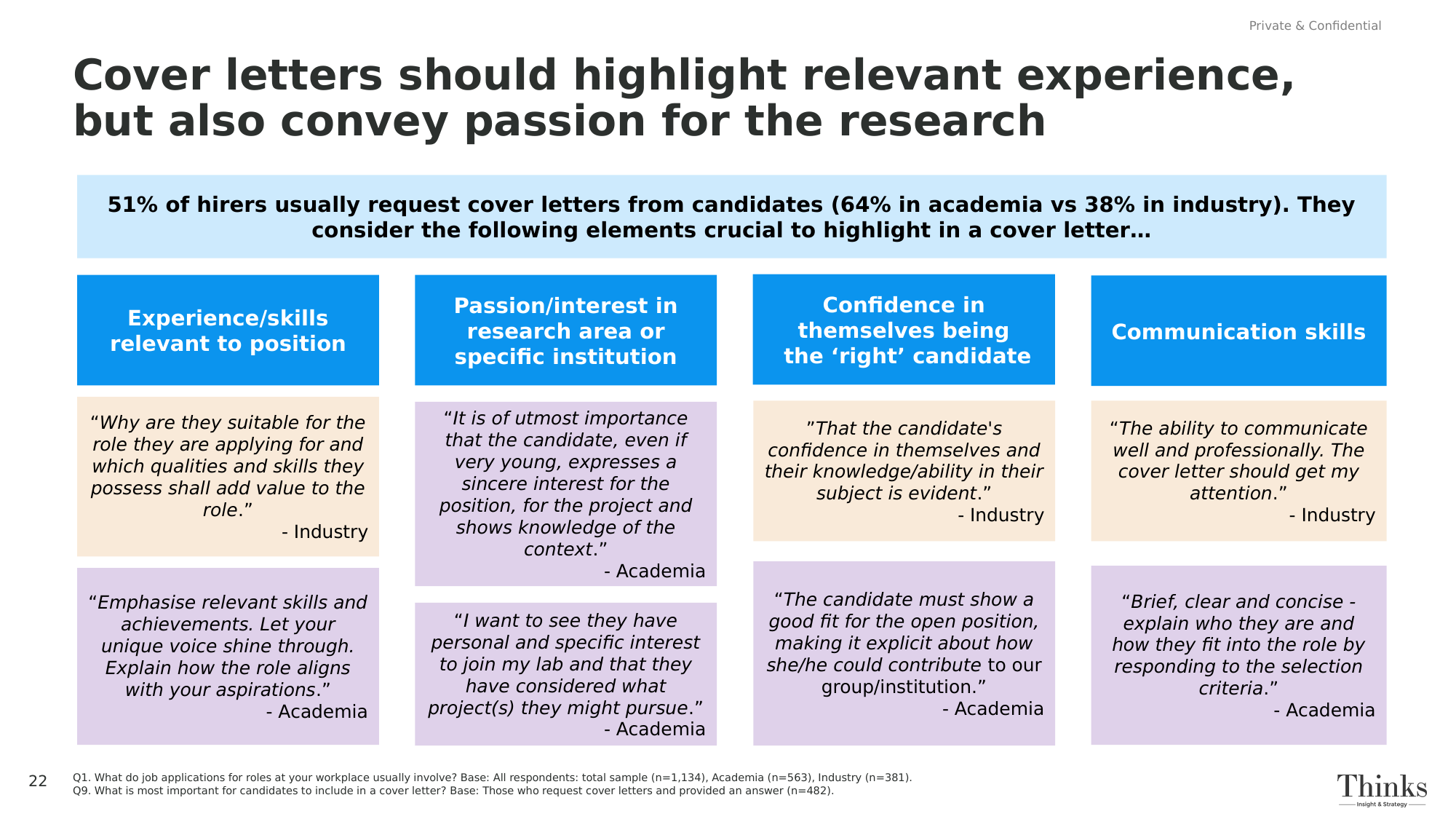

Private & Confidential
Cover letters should highlight relevant experience, but also convey passion for the research
51% of hirers usually request cover letters from candidates (64% in academia vs 38% in industry). They consider the following elements crucial to highlight in a cover letter…
Confidence in themselves being
 the ‘right’ candidate
Experience/skills relevant to position
Passion/interest in research area or specific institution
Communication skills

“Why are they suitable for the role they are applying for and which qualities and skills they possess shall add value to the role.”
- Industry
”That the candidate's confidence in themselves and their knowledge/ability in their subject is evident.”
- Industry
“The ability to communicate well and professionally. The cover letter should get my attention.”
- Industry
“It is of utmost importance that the candidate, even if very young, expresses a sincere interest for the position, for the project and shows knowledge of the context.”
- Academia
“The candidate must show a good fit for the open position, making it explicit about how she/he could contribute to our group/institution.”
- Academia
“Brief, clear and concise - explain who they are and how they fit into the role by responding to the selection criteria.”
- Academia
“Emphasise relevant skills and achievements. Let your unique voice shine through. Explain how the role aligns with your aspirations.”
- Academia
“I want to see they have personal and specific interest to join my lab and that they have considered what project(s) they might pursue.”
- Academia
22
Q1. What do job applications for roles at your workplace usually involve? Base: All respondents: total sample (n=1,134), Academia (n=563), Industry (n=381).
Q9. What is most important for candidates to include in a cover letter? Base: Those who request cover letters and provided an answer (n=482).